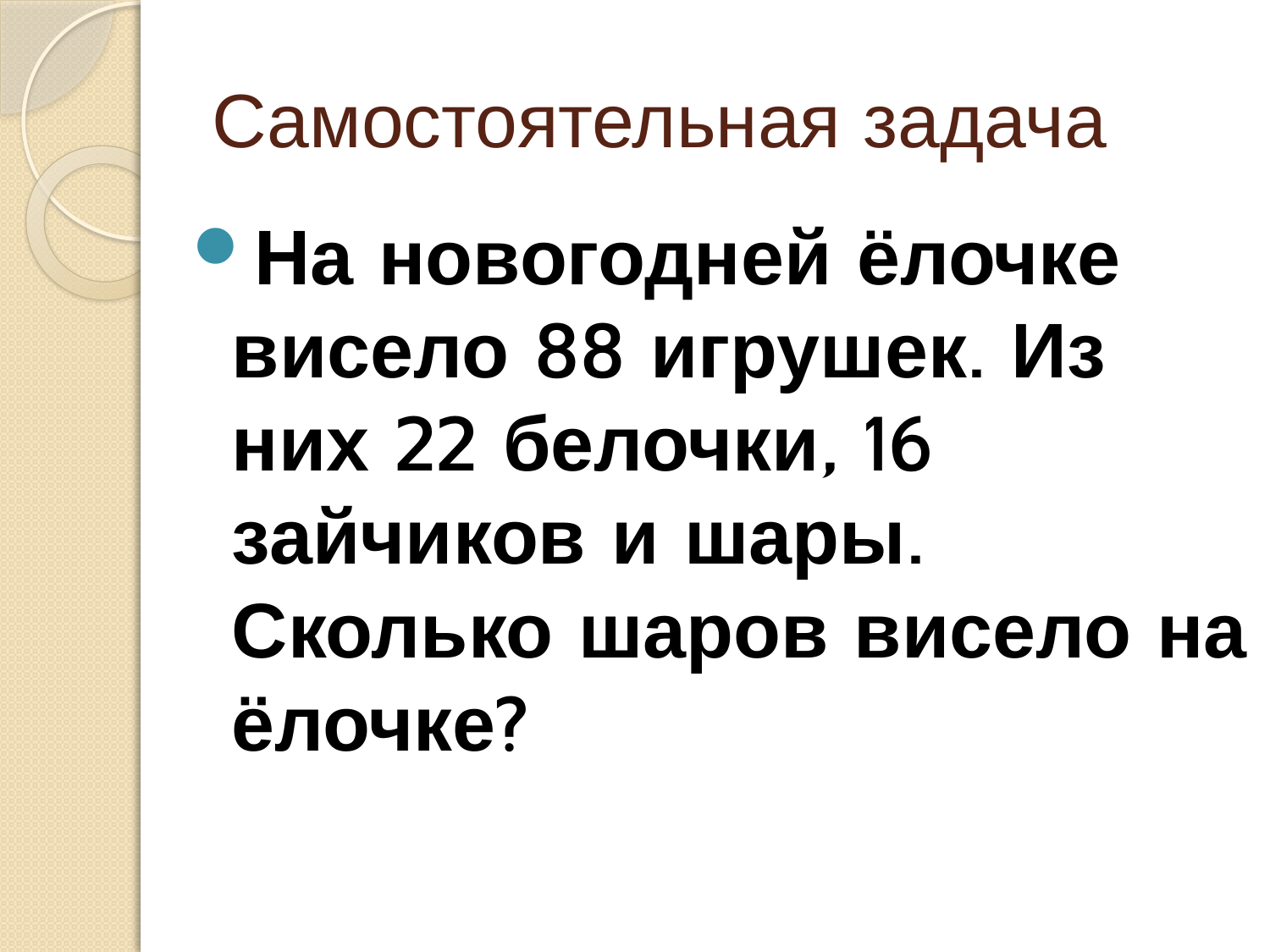

# Самостоятельная задача
На новогодней ёлочке висело 88 игрушек. Из них 22 белочки, 16 зайчиков и шары. Сколько шаров висело на ёлочке?